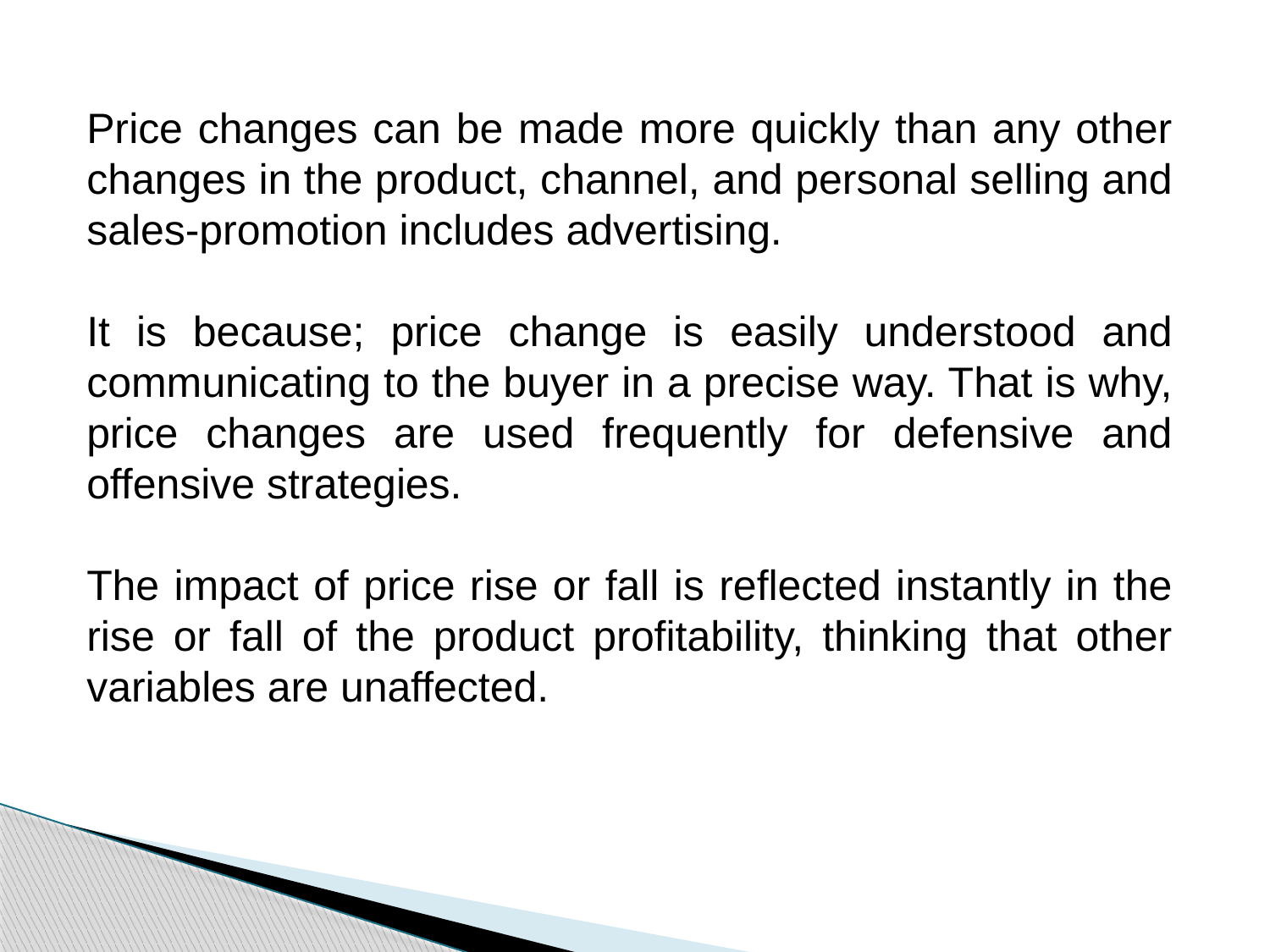

Price changes can be made more quickly than any other changes in the product, channel, and personal selling and sales-promotion includes advertising.

It is because; price change is easily understood and communicating to the buyer in a precise way. That is why, price changes are used frequently for defensive and offensive strategies.

The impact of price rise or fall is reflected instantly in the rise or fall of the product profitability, thinking that other variables are unaffected.